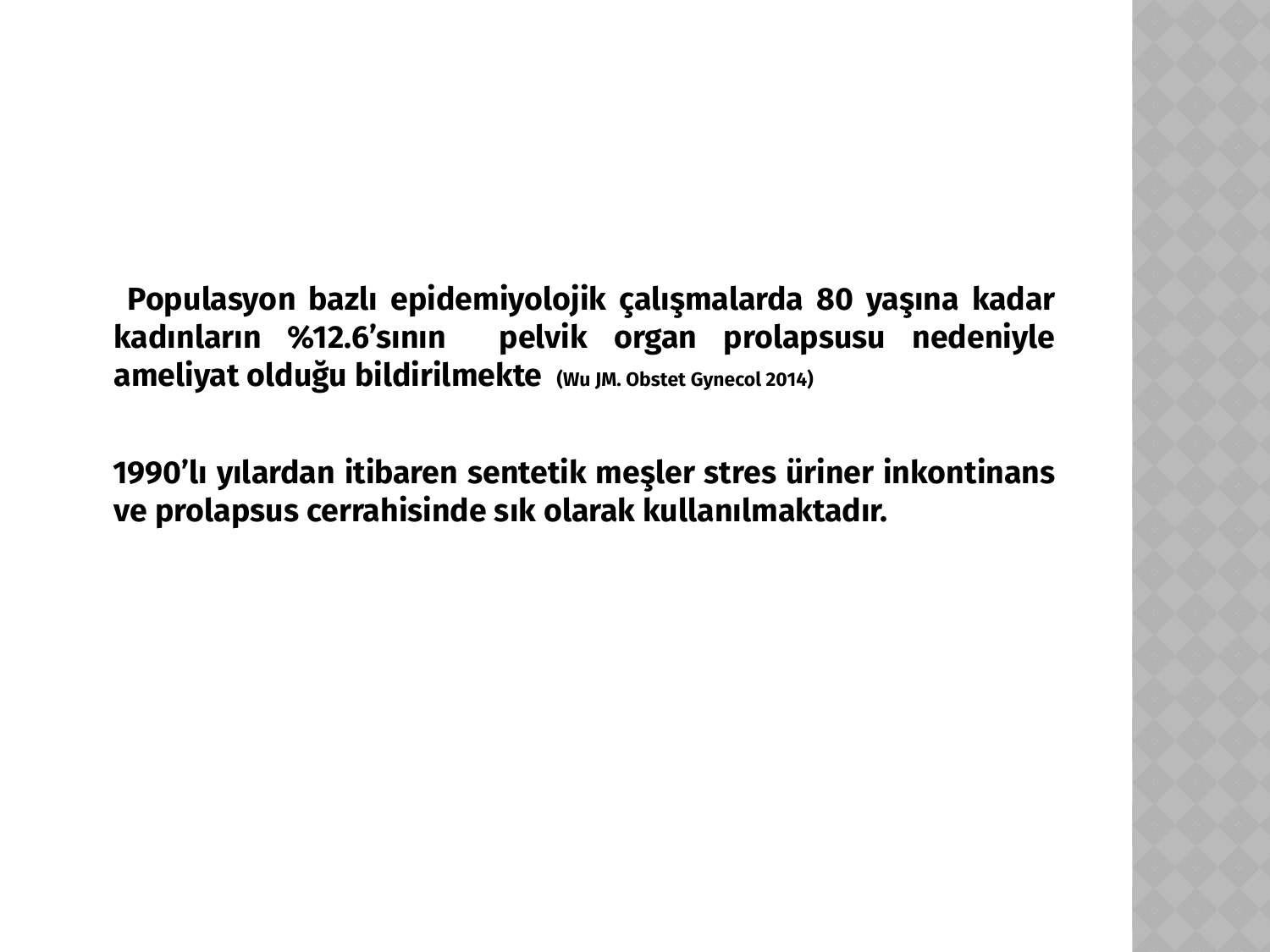

Populasyon bazlı epidemiyolojik çalışmalarda 80 yaşına kadar kadınların %12.6’sının  pelvik organ prolapsusu nedeniyle ameliyat olduğu bildirilmekte   (Wu JM. Obstet Gynecol 2014)

    1990’lı yılardan itibaren sentetik meşler stres üriner inkontinans ve prolapsus cerrahisinde sık olarak kullanılmaktadır.